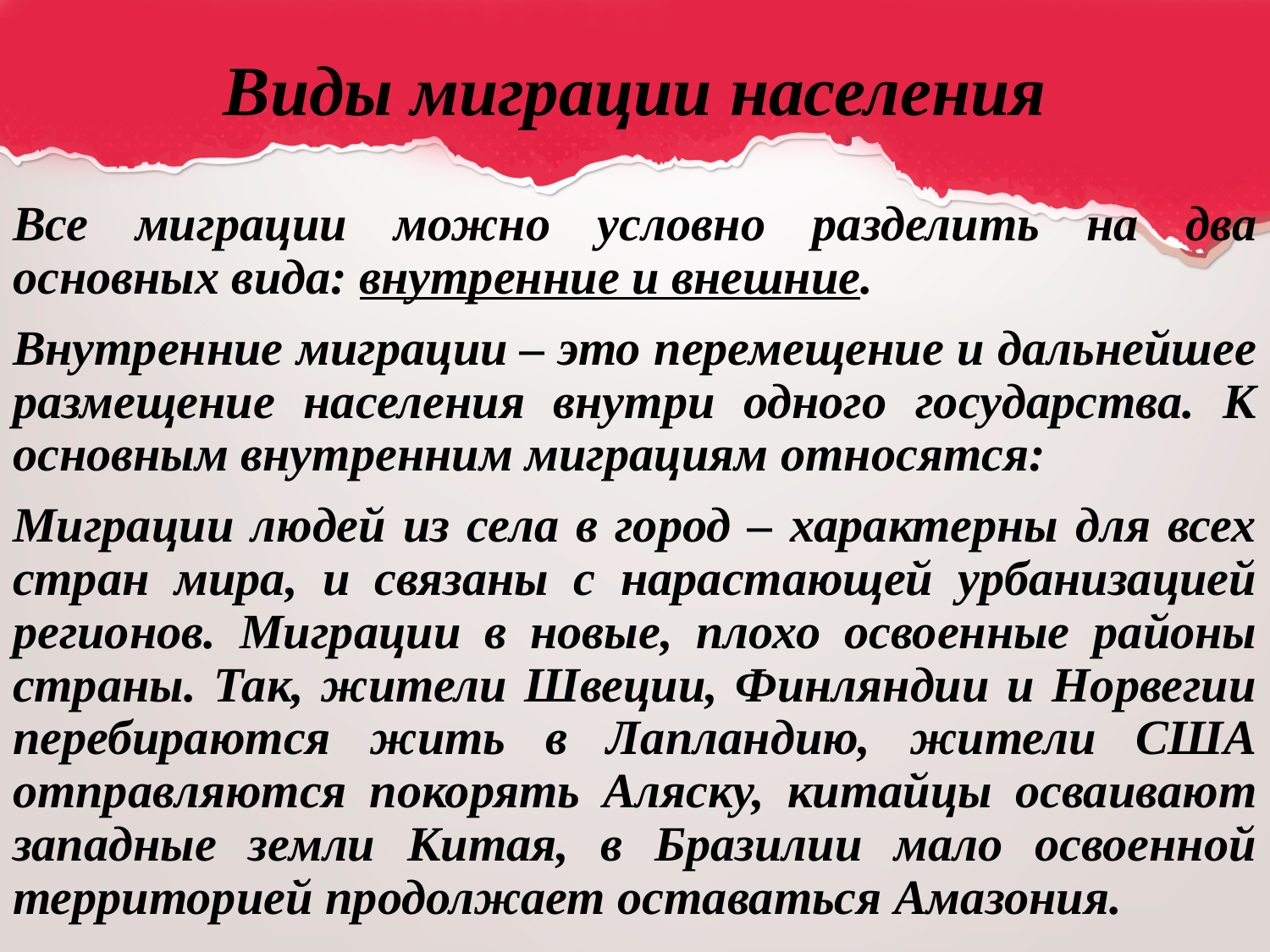

# Виды миграции населения
Все миграции можно условно разделить на два основных вида: внутренние и внешние.
Внутренние миграции – это перемещение и дальнейшее размещение населения внутри одного государства. К основным внутренним миграциям относятся:
Миграции людей из села в город – характерны для всех стран мира, и связаны с нарастающей урбанизацией регионов. Миграции в новые, плохо освоенные районы страны. Так, жители Швеции, Финляндии и Норвегии перебираются жить в Лапландию, жители США отправляются покорять Аляску, китайцы осваивают западные земли Китая, в Бразилии мало освоенной территорией продолжает оставаться Амазония.